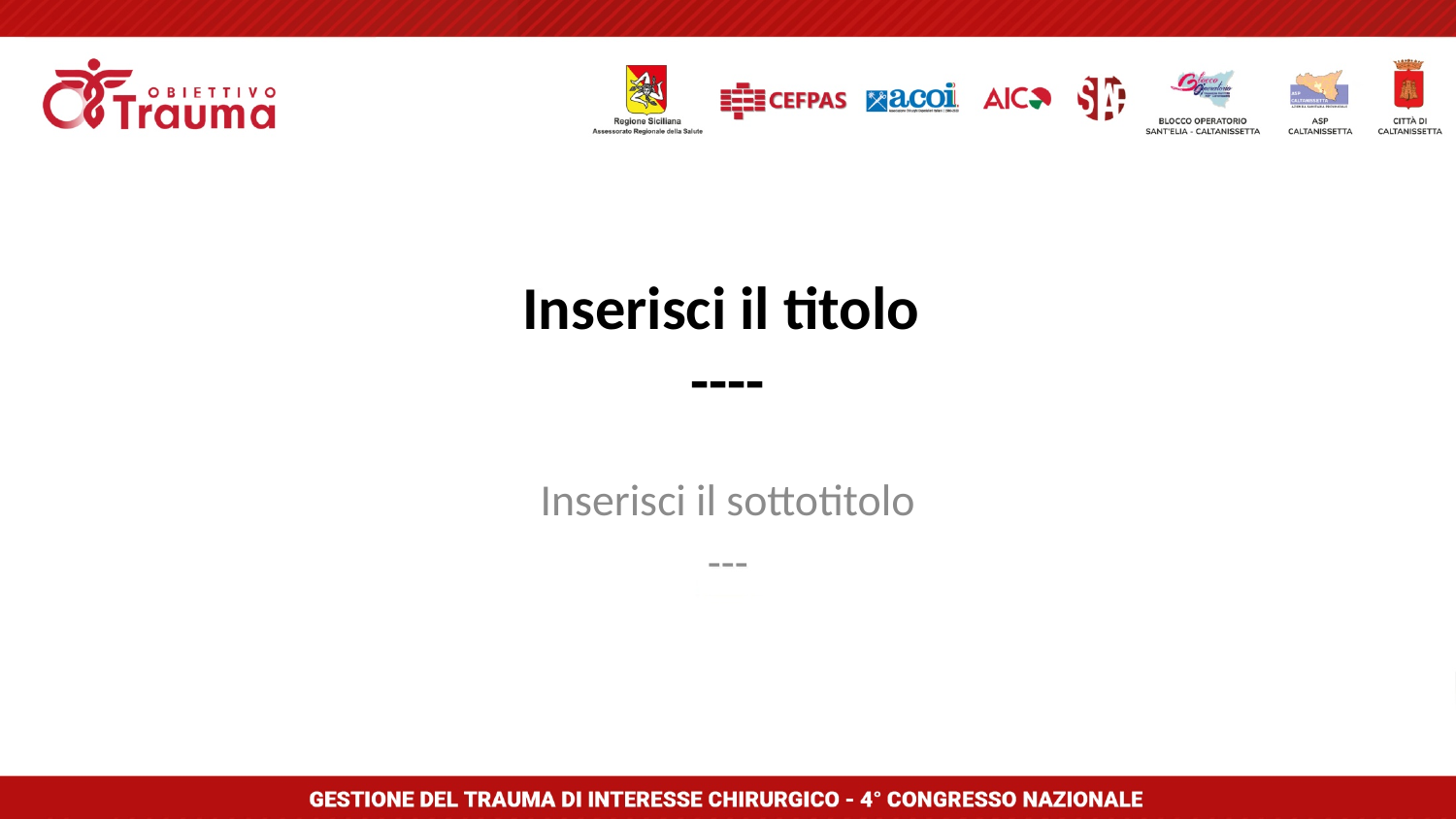

# Inserisci il titolo ----
Inserisci il sottotitolo
---